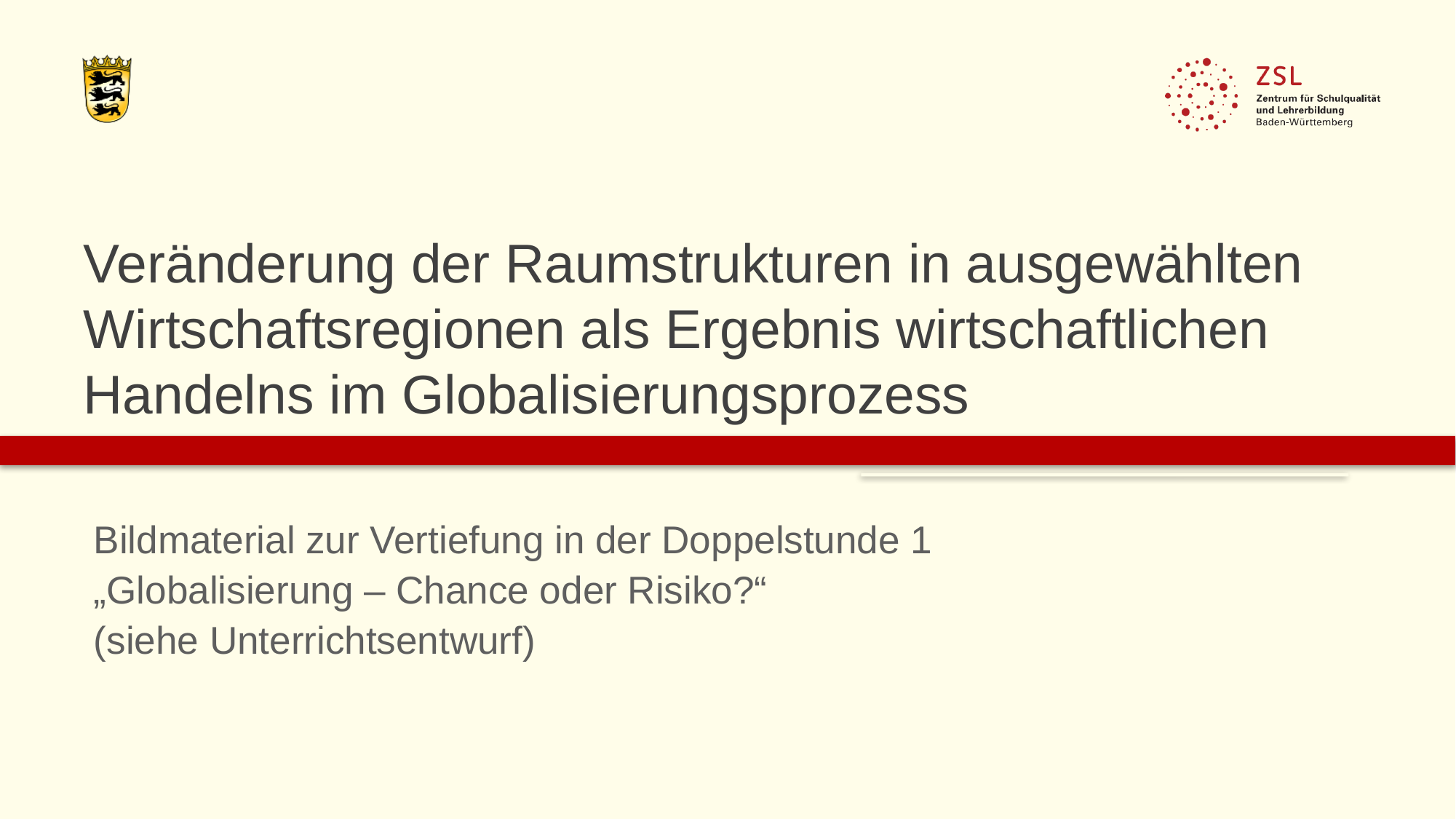

# Veränderung der Raumstrukturen in ausgewählten Wirtschaftsregionen als Ergebnis wirtschaftlichen Handelns im Globalisierungsprozess

Bildmaterial zur Vertiefung in der Doppelstunde 1
„Globalisierung – Chance oder Risiko?“
(siehe Unterrichtsentwurf)